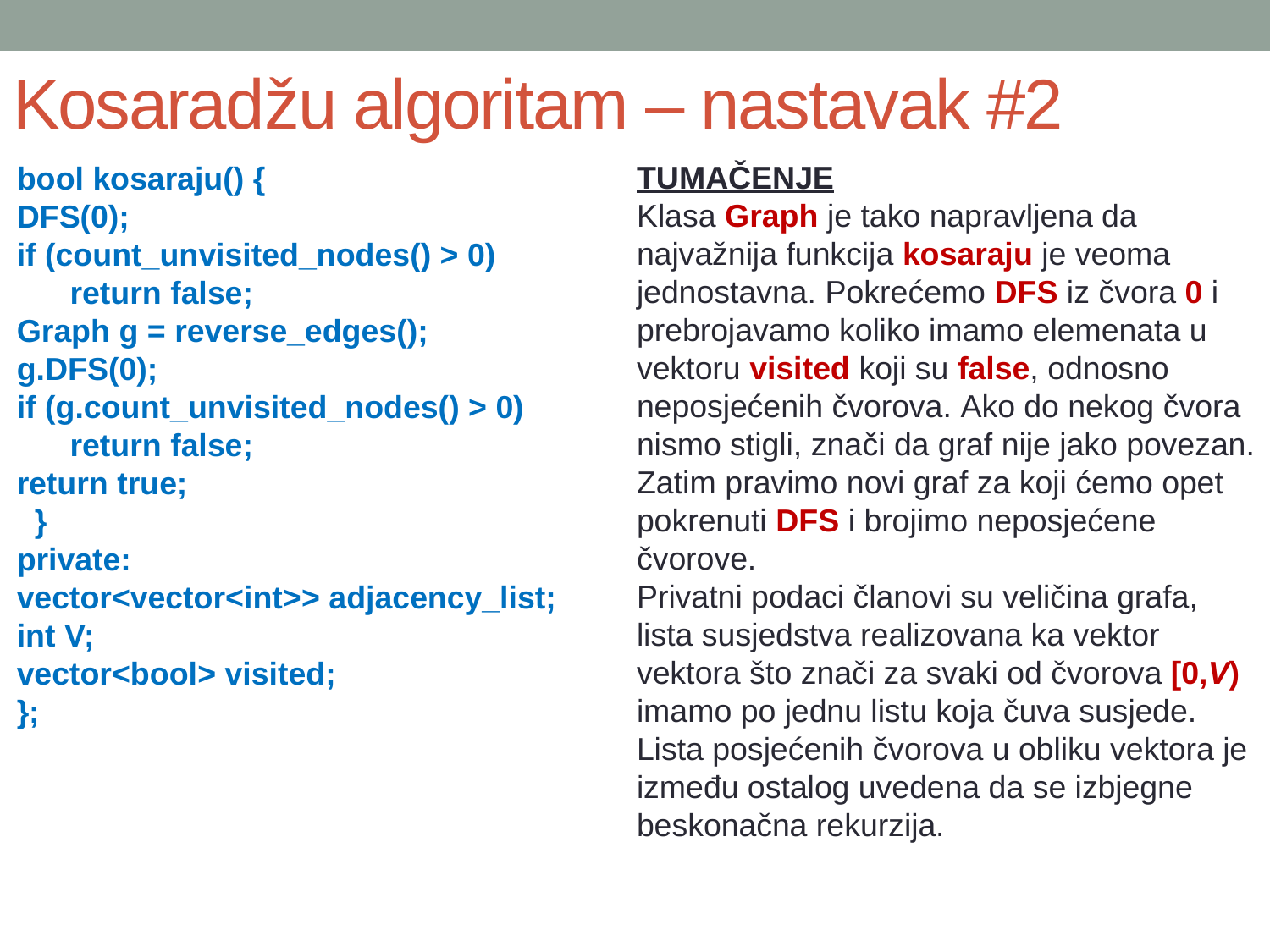

# Kosaradžu algoritam – nastavak #2
TUMAČENJE
Klasa Graph je tako napravljena da najvažnija funkcija kosaraju je veoma jednostavna. Pokrećemo DFS iz čvora 0 i prebrojavamo koliko imamo elemenata u vektoru visited koji su false, odnosno neposjećenih čvorova. Ako do nekog čvora nismo stigli, znači da graf nije jako povezan.
Zatim pravimo novi graf za koji ćemo opet pokrenuti DFS i brojimo neposjećene čvorove.
Privatni podaci članovi su veličina grafa, lista susjedstva realizovana ka vektor vektora što znači za svaki od čvorova [0,V) imamo po jednu listu koja čuva susjede. Lista posjećenih čvorova u obliku vektora je između ostalog uvedena da se izbjegne beskonačna rekurzija.
bool kosaraju() {
DFS(0);
if (count_unvisited_nodes() > 0)
      return false;
Graph g = reverse_edges();
g.DFS(0);
if (g.count_unvisited_nodes() > 0)
      return false;
return true;
  }
private:
vector<vector<int>> adjacency_list;
int V;
vector<bool> visited;
};